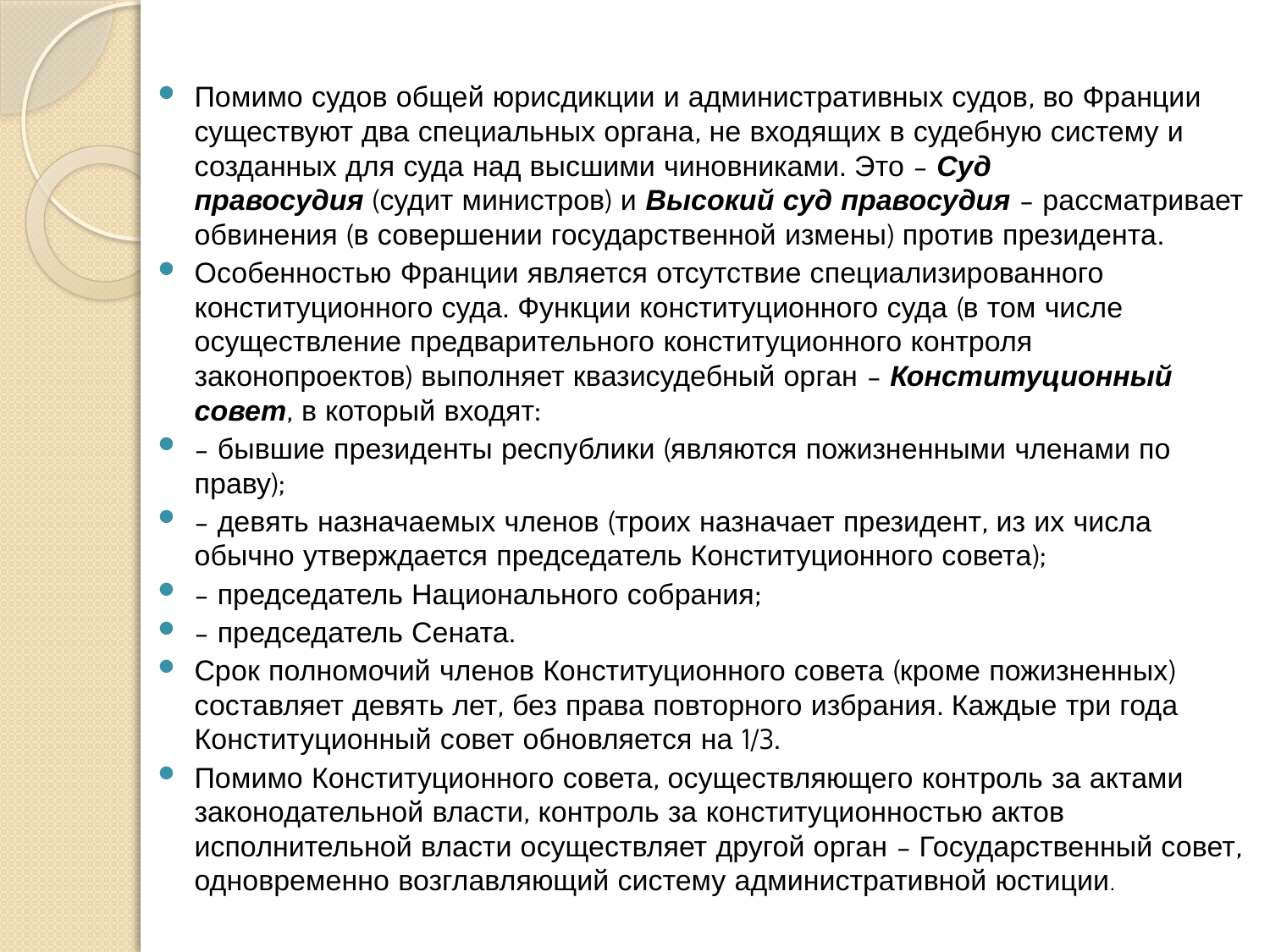

Помимо судов общей юрисдикции и административных судов, во Франции существуют два специальных органа, не входящих в судебную систему и созданных для суда над высшими чиновниками. Это – Суд правосудия (судит министров) и Высокий суд правосудия – рассматривает обвинения (в совершении государственной измены) против президента.
Особенностью Франции является отсутствие специализированного конституционного суда. Функции конституционного суда (в том числе осуществление предварительного конституционного контроля законопроектов) выполняет квазисудебный орган – Конституционный совет, в который входят:
– бывшие президенты республики (являются пожизненными членами по праву);
– девять назначаемых членов (троих назначает президент, из их числа обычно утверждается председатель Конституционного совета);
– председатель Национального собрания;
– председатель Сената.
Срок полномочий членов Конституционного совета (кроме пожизненных) составляет девять лет, без права повторного избрания. Каждые три года Конституционный совет обновляется на 1/3.
Помимо Конституционного совета, осуществляющего контроль за актами законодательной власти, контроль за конституционностью актов исполнительной власти осуществляет другой орган – Государственный совет, одновременно возглавляющий систему административной юстиции.